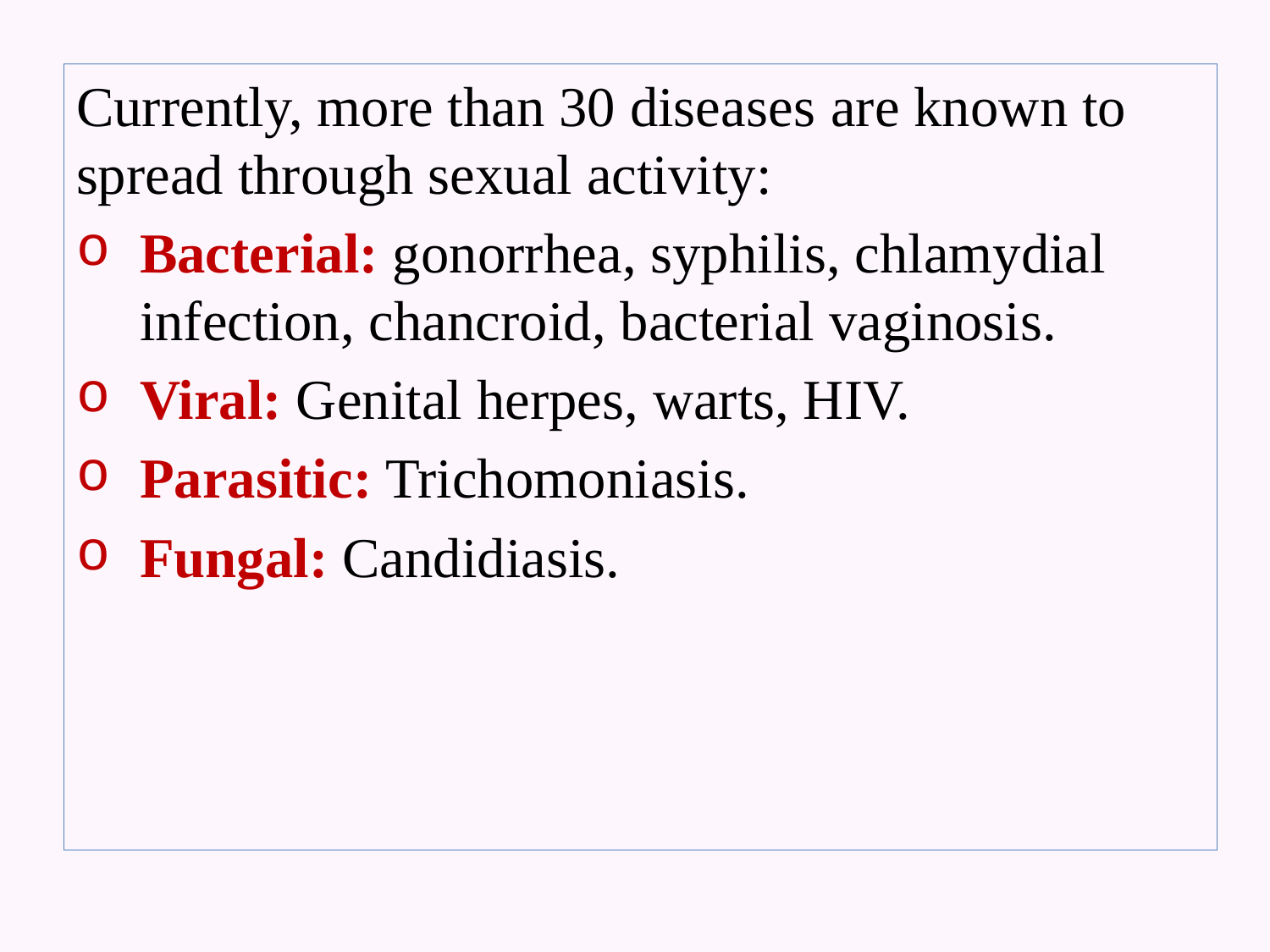

Currently, more than 30 diseases are known to spread through sexual activity:
Bacterial: gonorrhea, syphilis, chlamydial infection, chancroid, bacterial vaginosis.
Viral: Genital herpes, warts, HIV.
Parasitic: Trichomoniasis.
Fungal: Candidiasis.